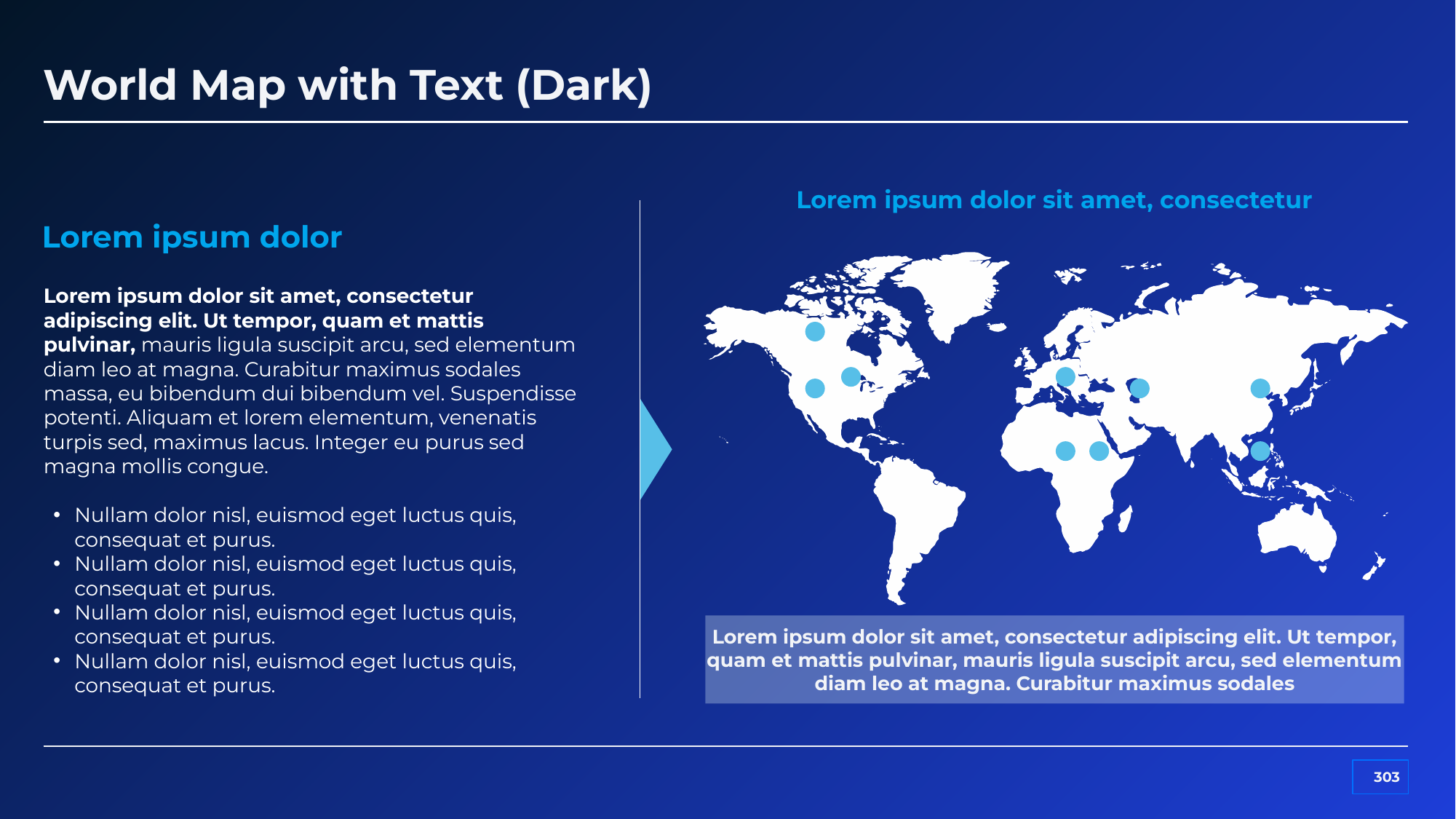

# World Map with Text (Dark)
Lorem ipsum dolor sit amet, consectetur

Lorem ipsum dolor

Lorem ipsum dolor sit amet, consectetur adipiscing elit. Ut tempor, quam et mattis pulvinar, mauris ligula suscipit arcu, sed elementum diam leo at magna. Curabitur maximus sodales massa, eu bibendum dui bibendum vel. Suspendisse potenti. Aliquam et lorem elementum, venenatis turpis sed, maximus lacus. Integer eu purus sed magna mollis congue.

Nullam dolor nisl, euismod eget luctus quis, consequat et purus.
Nullam dolor nisl, euismod eget luctus quis, consequat et purus.
Nullam dolor nisl, euismod eget luctus quis, consequat et purus.
Nullam dolor nisl, euismod eget luctus quis, consequat et purus.

Lorem ipsum dolor sit amet, consectetur adipiscing elit. Ut tempor, quam et mattis pulvinar, mauris ligula suscipit arcu, sed elementum diam leo at magna. Curabitur maximus sodales
303